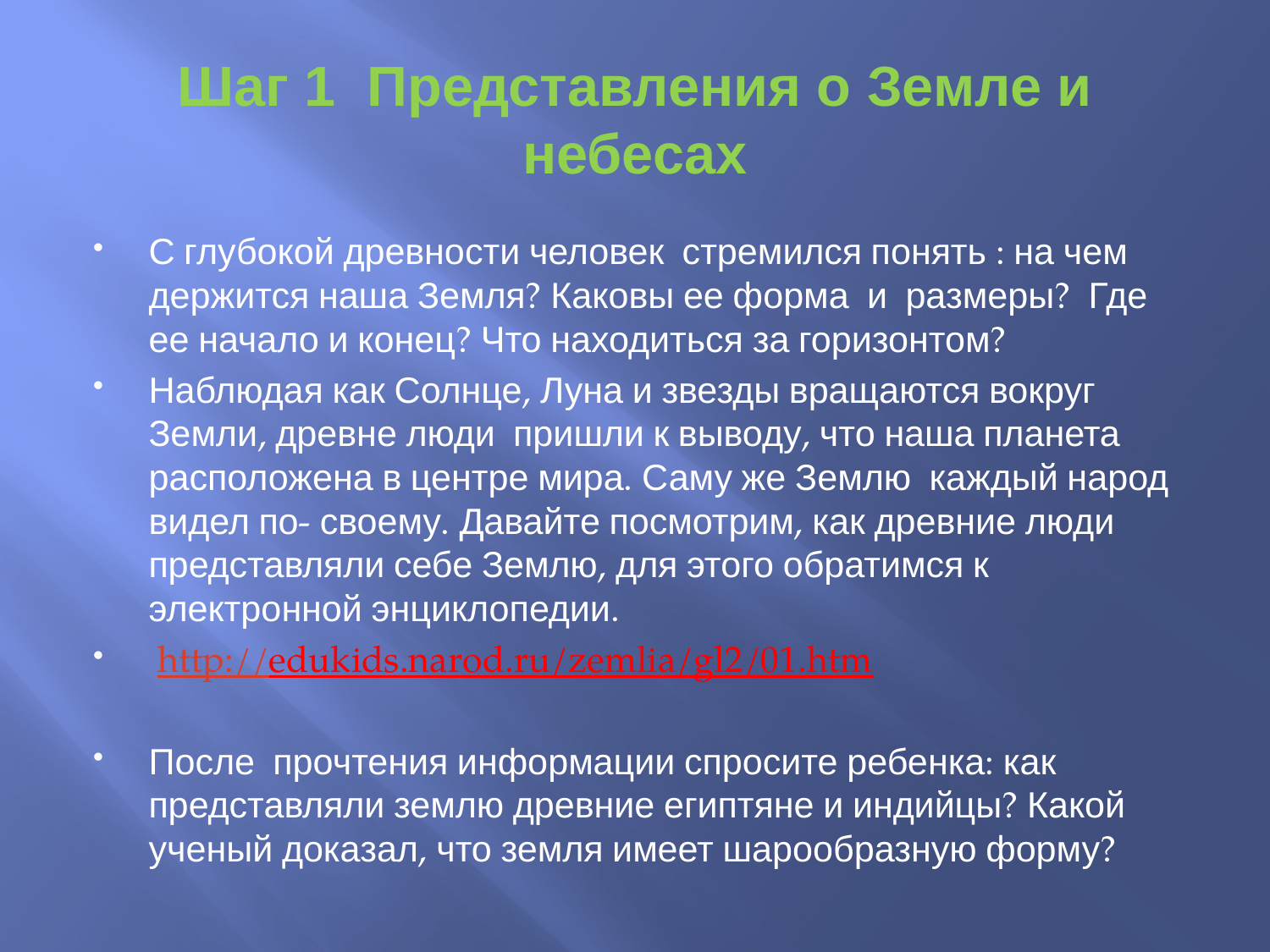

# Шаг 1  Представления о Земле и небесах
С глубокой древности человек  стремился понять : на чем держится наша Земля? Каковы ее форма  и  размеры?  Где ее начало и конец? Что находиться за горизонтом?
Наблюдая как Солнце, Луна и звезды вращаются вокруг Земли, древне люди  пришли к выводу, что наша планета расположена в центре мира. Саму же Землю  каждый народ видел по- своему. Давайте посмотрим, как древние люди представляли себе Землю, для этого обратимся к электронной энциклопедии.
 http://edukids.narod.ru/zemlia/gl2/01.htm

После  прочтения информации спросите ребенка: как представляли землю древние египтяне и индийцы? Какой ученый доказал, что земля имеет шарообразную форму?